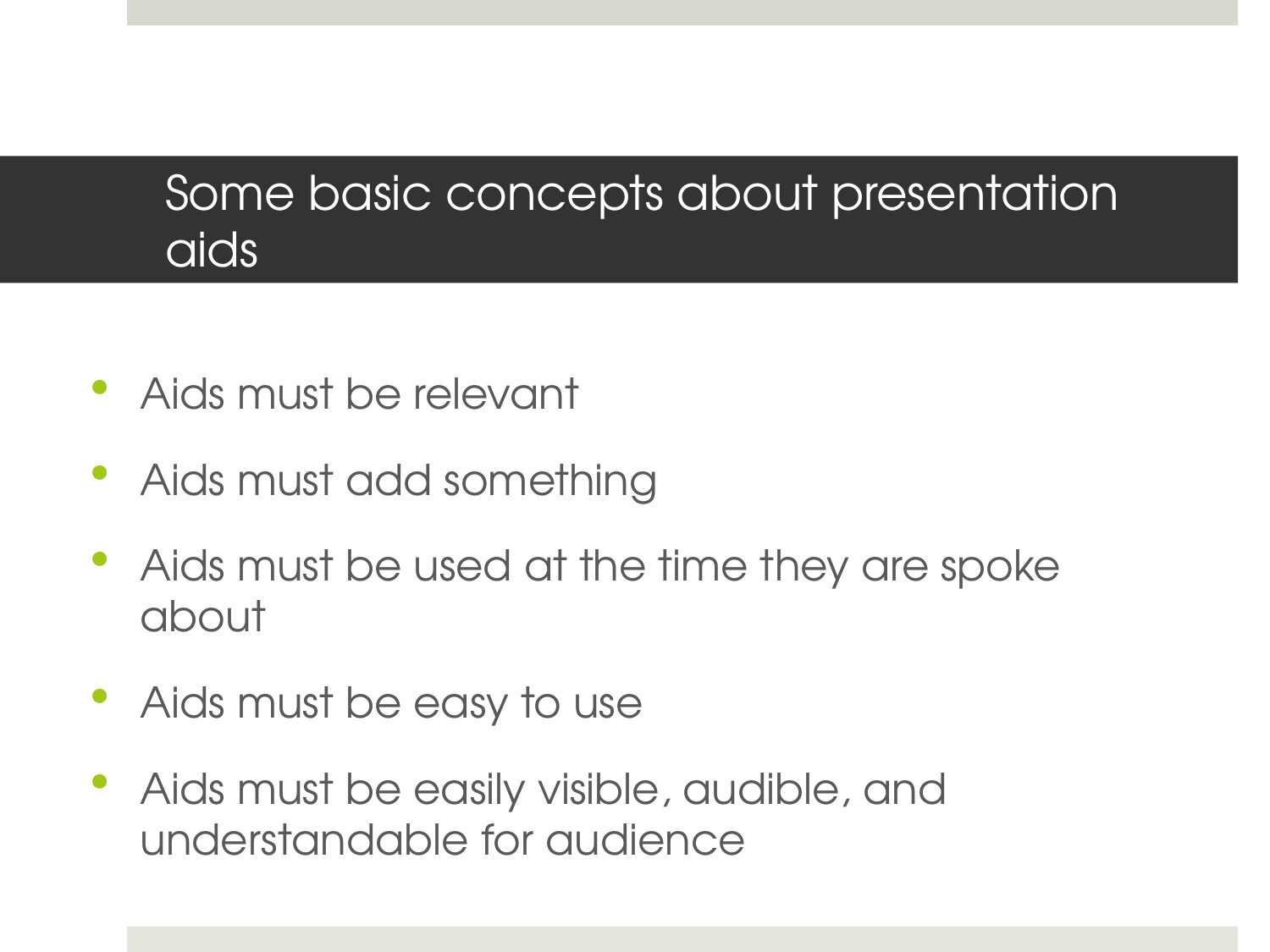

# Some basic concepts about presentation aids
Aids must be relevant
Aids must add something
Aids must be used at the time they are spoke about
Aids must be easy to use
Aids must be easily visible, audible, and understandable for audience